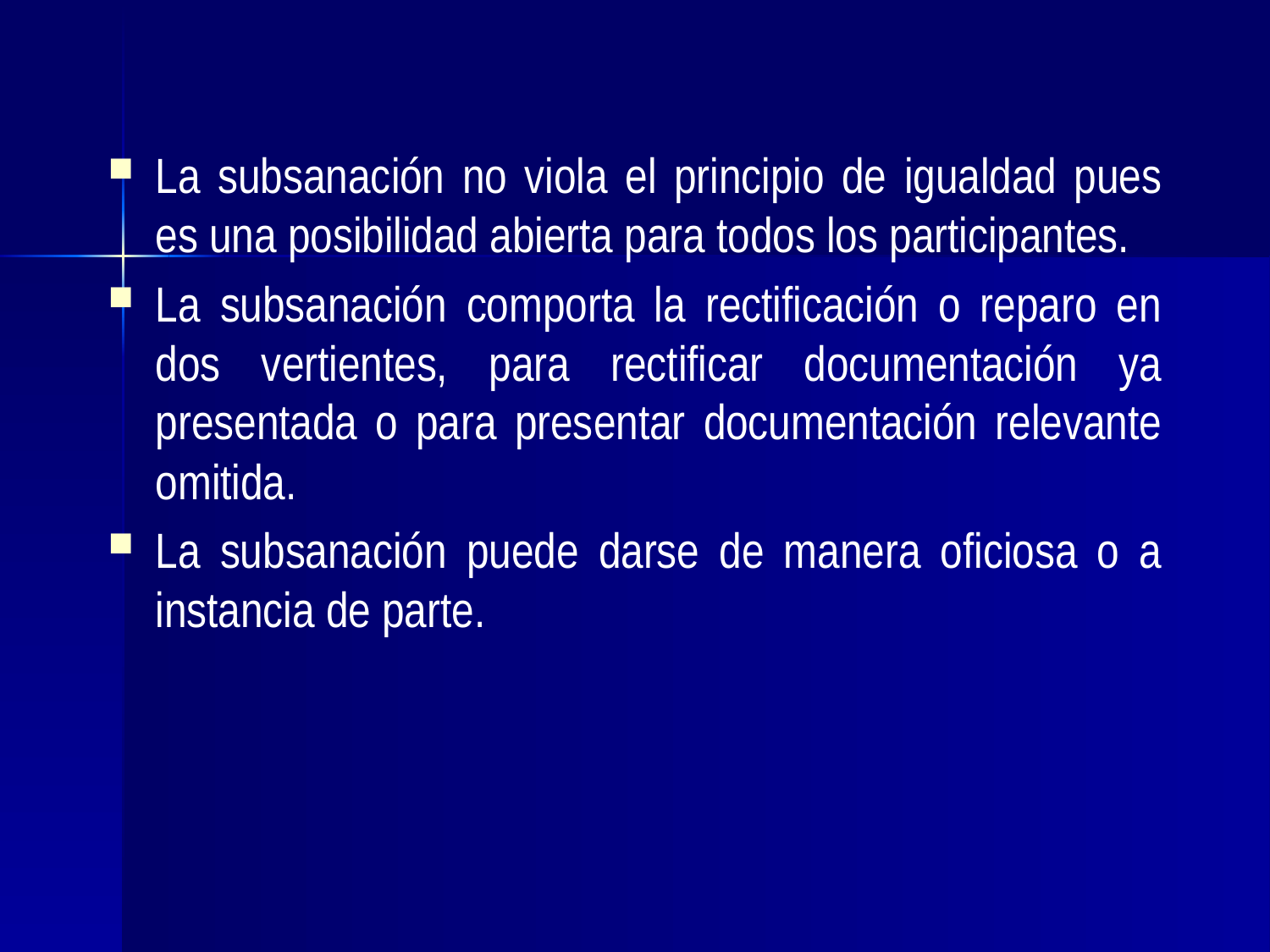

La subsanación no viola el principio de igualdad pues es una posibilidad abierta para todos los participantes.
La subsanación comporta la rectificación o reparo en dos vertientes, para rectificar documentación ya presentada o para presentar documentación relevante omitida.
La subsanación puede darse de manera oficiosa o a instancia de parte.